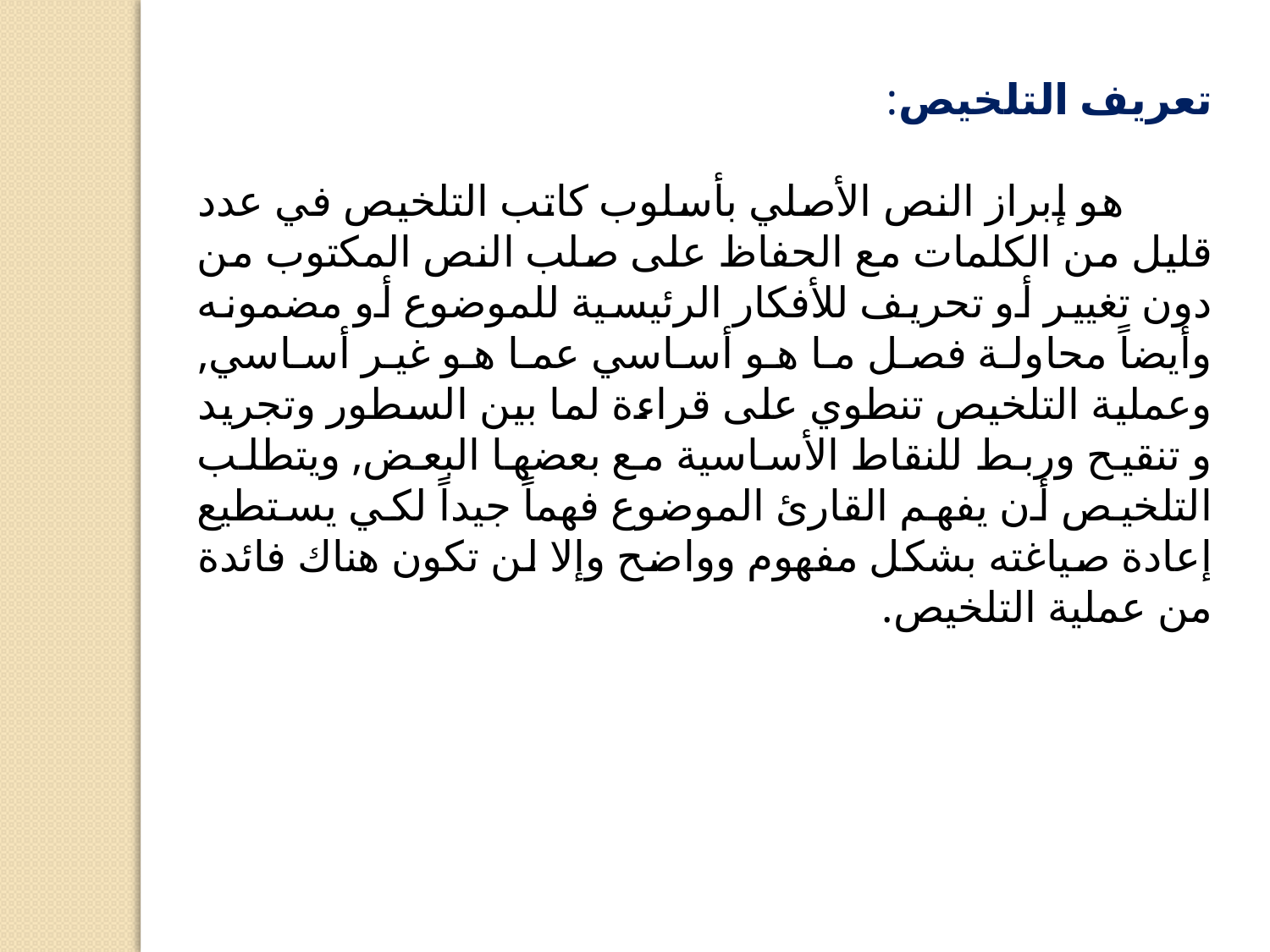

تعريف التلخيص:

        هو إبراز النص الأصلي بأسلوب كاتب التلخيص في عدد قليل من الكلمات مع الحفاظ على صلب النص المكتوب من دون تغيير أو تحريف للأفكار الرئيسية للموضوع أو مضمونه وأيضاً محاولة فصل ما هو أساسي عما هو غير أساسي, وعملية التلخيص تنطوي على قراءة لما بين السطور وتجريد و تنقيح وربط للنقاط الأساسية مع بعضها البعض, ويتطلب التلخيص أن يفهم القارئ الموضوع فهماً جيداً لكي يستطيع إعادة صياغته بشكل مفهوم وواضح وإلا لن تكون هناك فائدة من عملية التلخيص.